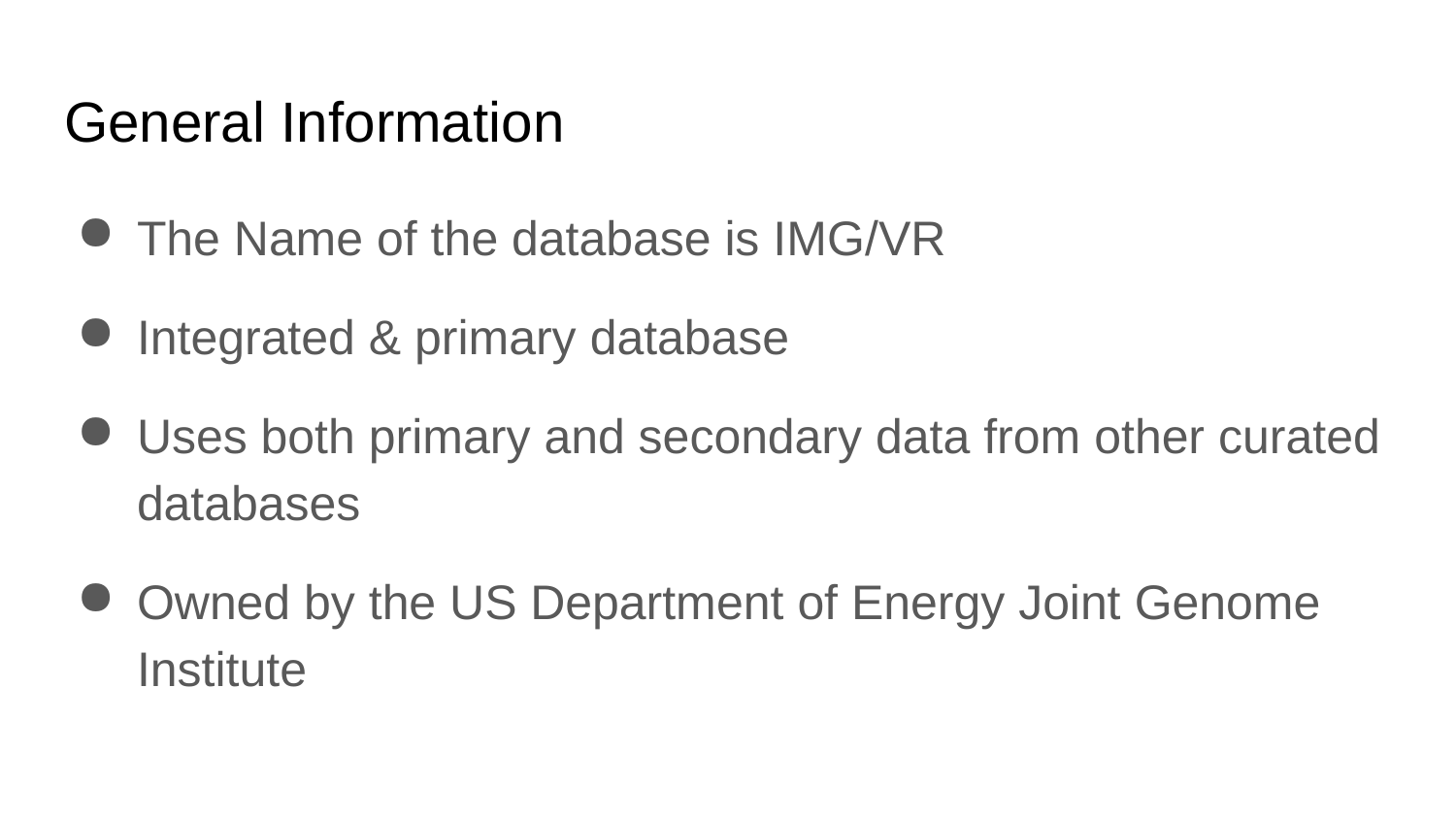

# General Information
The Name of the database is IMG/VR
Integrated & primary database
Uses both primary and secondary data from other curated databases
Owned by the US Department of Energy Joint Genome Institute